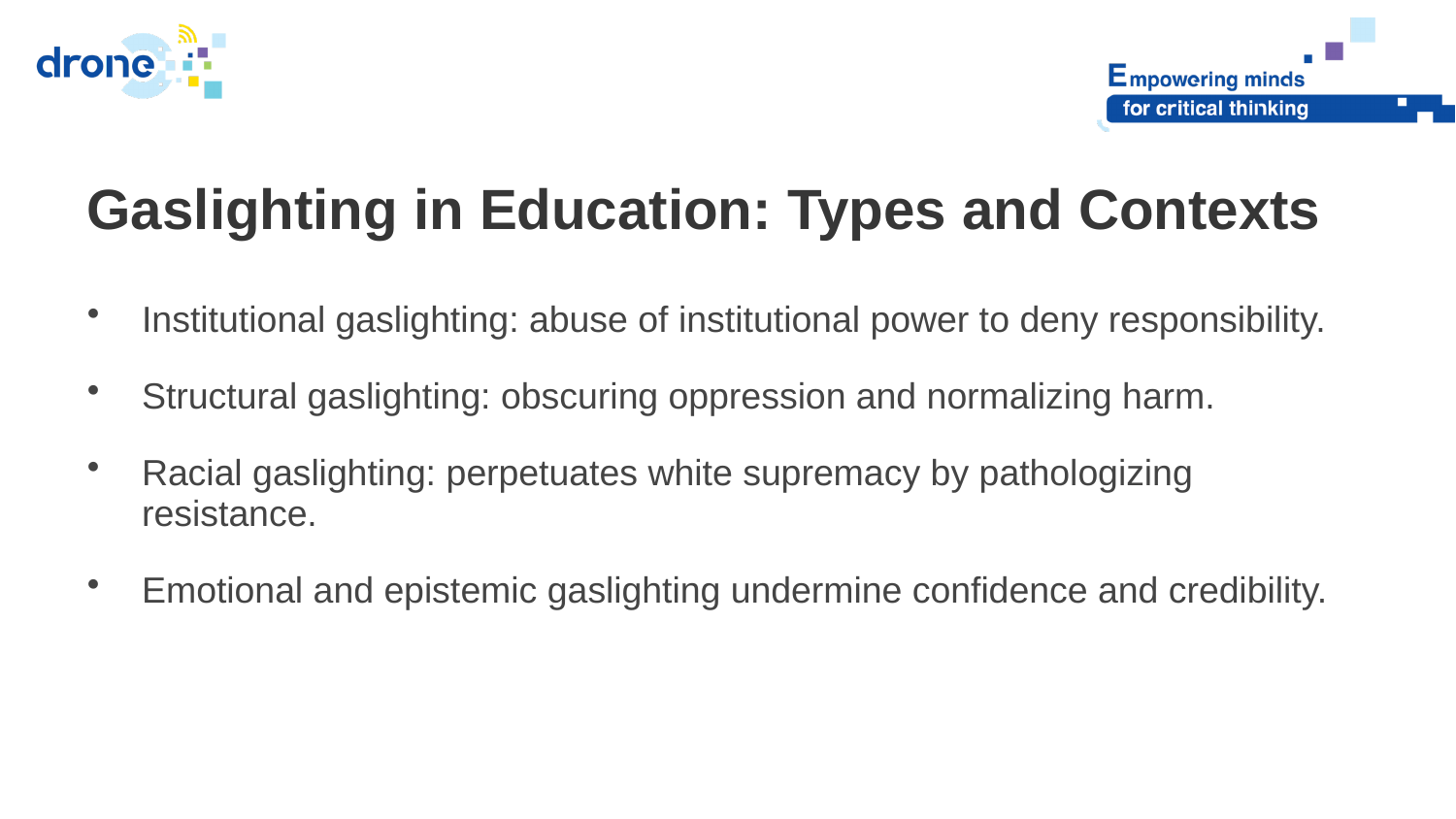

Gaslighting in Education: Types and Contexts
Institutional gaslighting: abuse of institutional power to deny responsibility.
Structural gaslighting: obscuring oppression and normalizing harm.
Racial gaslighting: perpetuates white supremacy by pathologizing resistance.
Emotional and epistemic gaslighting undermine confidence and credibility.